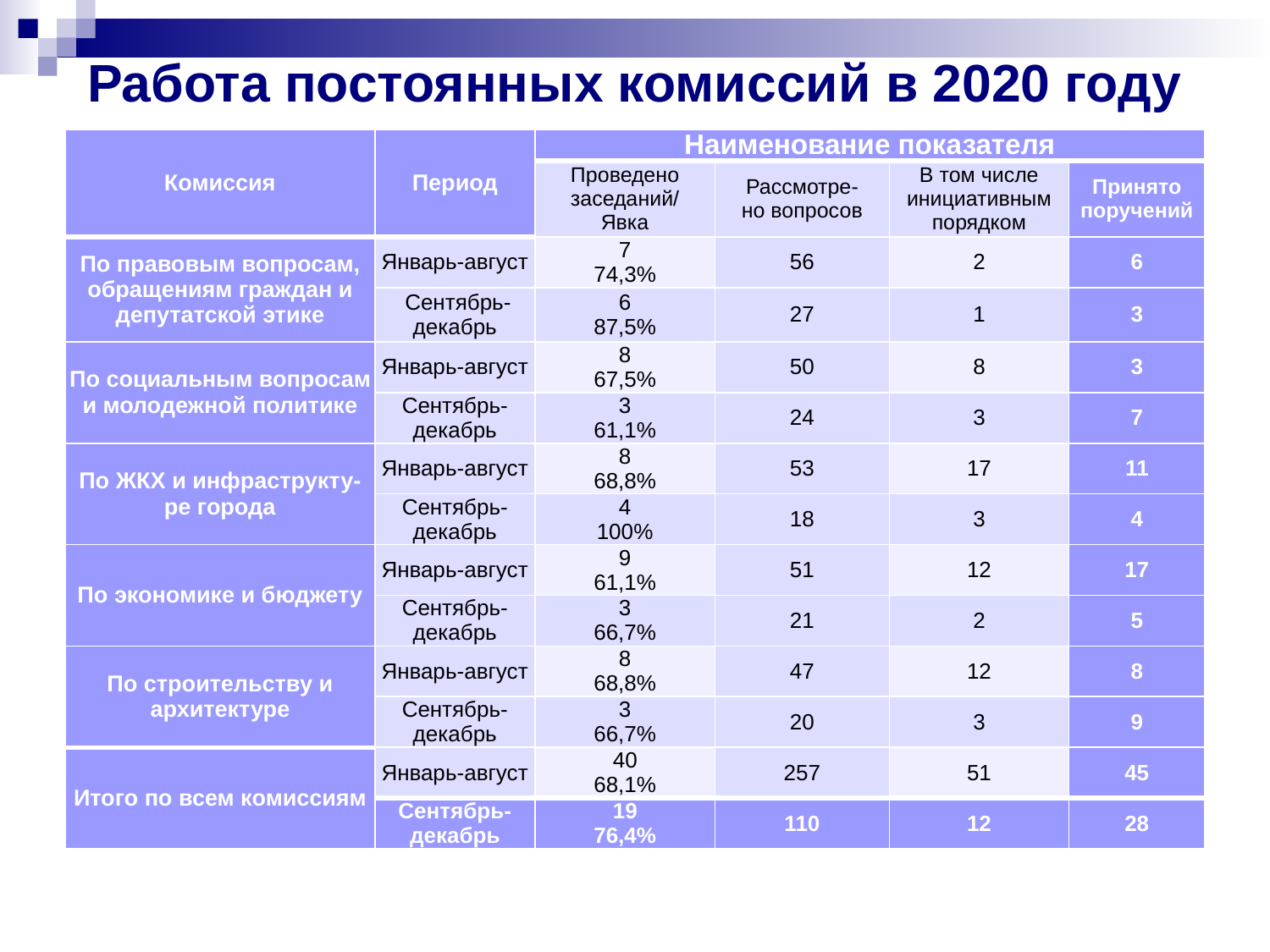

# Работа постоянных комиссий в 2020 году
| Комиссия | Период | Наименование показателя |  |  |  |
| --- | --- | --- | --- | --- | --- |
|  |  | Проведено заседаний/ Явка | Рассмотре- но вопросов | В том числе инициативным порядком | Принято поручений |
| По правовым вопросам, обращениям граждан и депутатской этике | Январь-август | 7 74,3% | 56 | 2 | 6 |
|  | Сентябрь-декабрь | 6 87,5% | 27 | 1 | 3 |
| По социальным вопросам и молодежной политике | Январь-август | 8 67,5% | 50 | 8 | 3 |
|  | Сентябрь-декабрь | 3 61,1% | 24 | 3 | 7 |
| По ЖКХ и инфраструкту- ре города | Январь-август | 8 68,8% | 53 | 17 | 11 |
|  | Сентябрь-декабрь | 4 100% | 18 | 3 | 4 |
| По экономике и бюджету | Январь-август | 9 61,1% | 51 | 12 | 17 |
|  | Сентябрь-декабрь | 3 66,7% | 21 | 2 | 5 |
| По строительству и архитектуре | Январь-август | 8 68,8% | 47 | 12 | 8 |
|  | Сентябрь-декабрь | 3 66,7% | 20 | 3 | 9 |
| Итого по всем комиссиям | Январь-август | 40 68,1% | 257 | 51 | 45 |
|  | Сентябрь-декабрь | 19 76,4% | 110 | 12 | 28 |